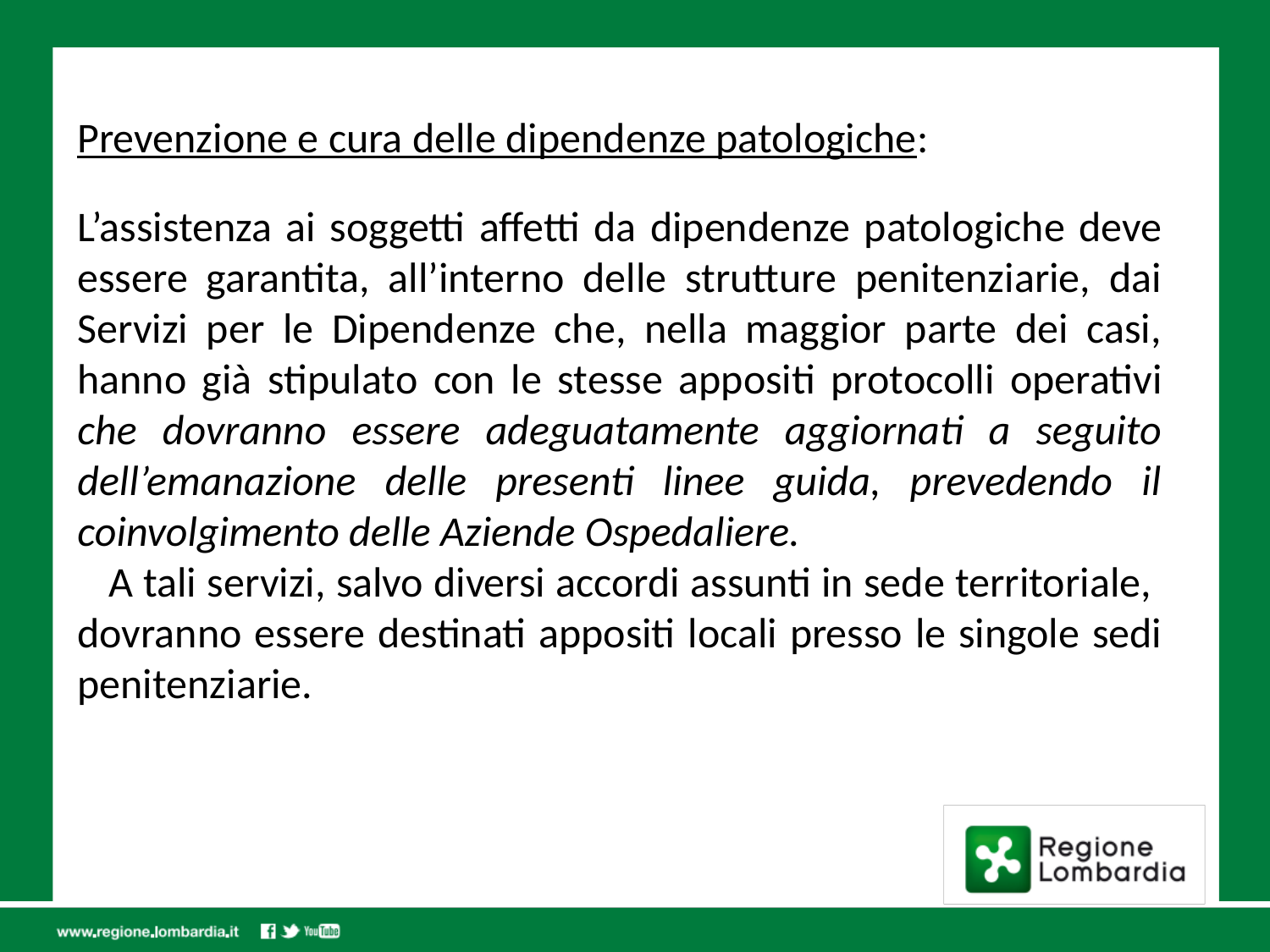

Prevenzione e cura delle dipendenze patologiche:

L’assistenza ai soggetti affetti da dipendenze patologiche deve essere garantita, all’interno delle strutture penitenziarie, dai Servizi per le Dipendenze che, nella maggior parte dei casi, hanno già stipulato con le stesse appositi protocolli operativi che dovranno essere adeguatamente aggiornati a seguito dell’emanazione delle presenti linee guida, prevedendo il coinvolgimento delle Aziende Ospedaliere.
   A tali servizi, salvo diversi accordi assunti in sede territoriale,  dovranno essere destinati appositi locali presso le singole sedi penitenziarie.